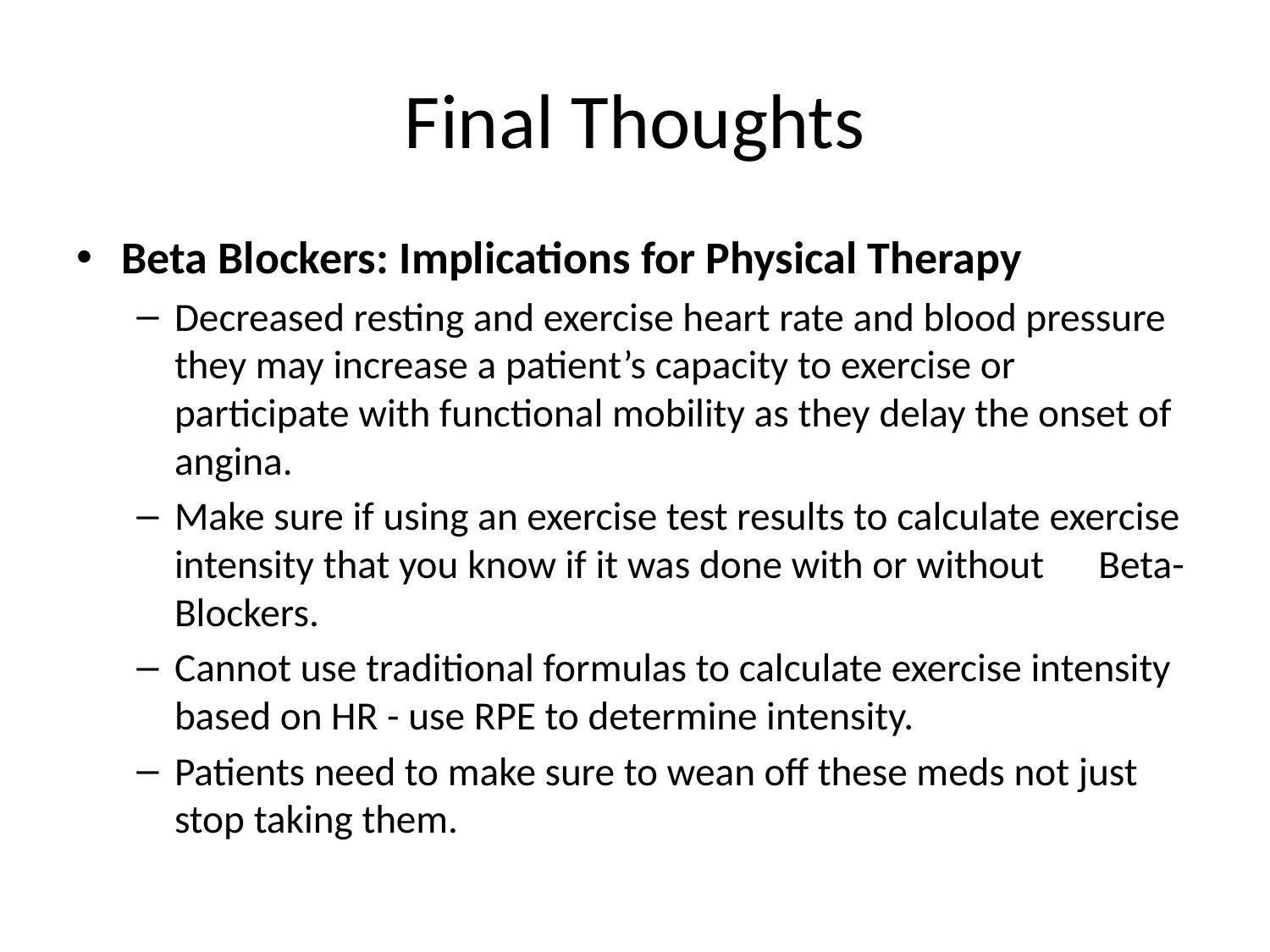

# Final Thoughts
Beta Blockers: Implications for Physical Therapy
Decreased resting and exercise heart rate and blood pressure they may increase a patient’s capacity to exercise or participate with functional mobility as they delay the onset of angina.
Make sure if using an exercise test results to calculate exercise intensity that you know if it was done with or without      Beta-Blockers.
Cannot use traditional formulas to calculate exercise intensity based on HR - use RPE to determine intensity.
Patients need to make sure to wean off these meds not just stop taking them.